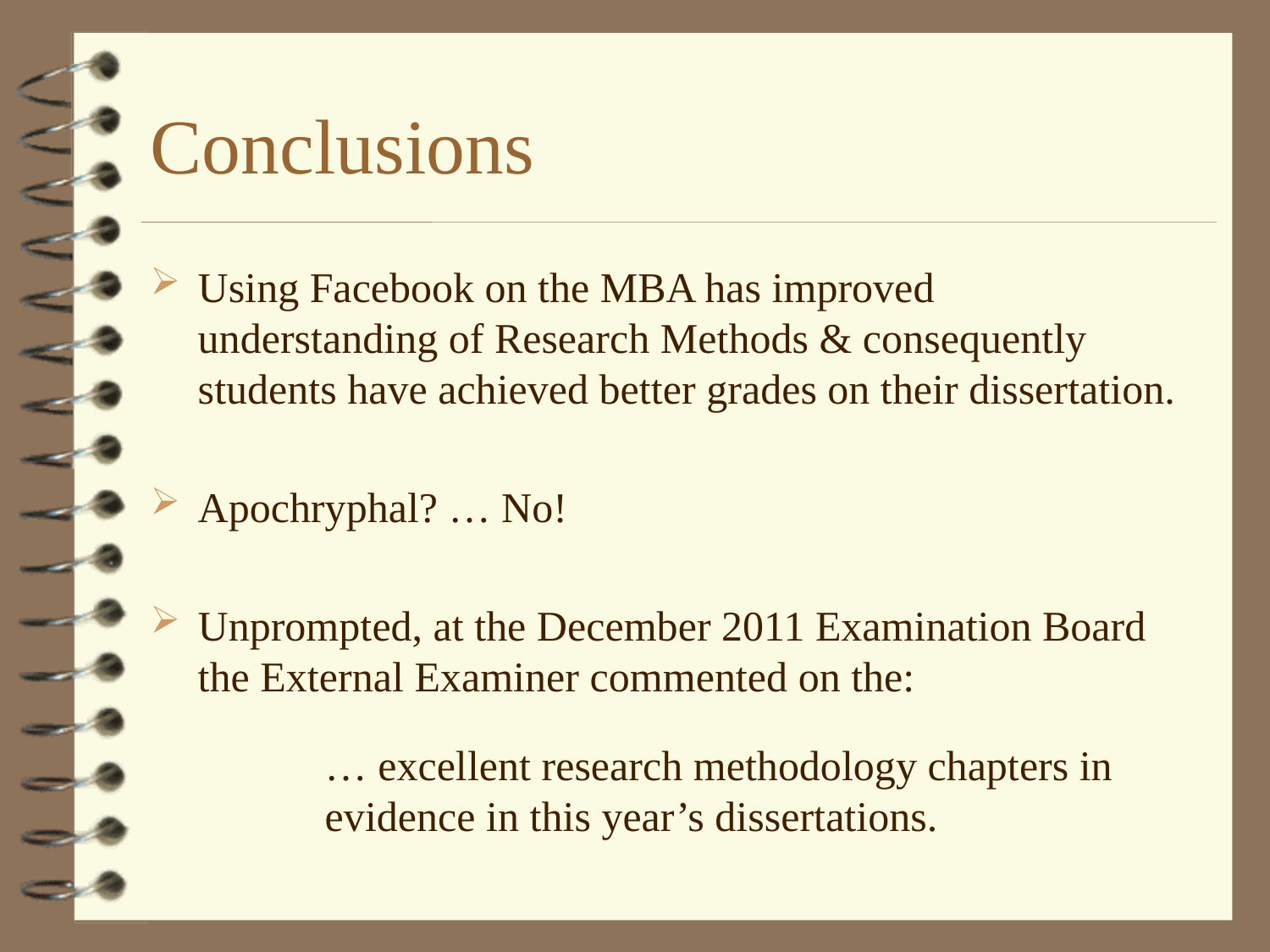

# Conclusions
Using Facebook on the MBA has improved understanding of Research Methods & consequently students have achieved better grades on their dissertation.

Apochryphal? … No!

Unprompted, at the December 2011 Examination Board the External Examiner commented on the:

… excellent research methodology chapters in evidence in this year’s dissertations.